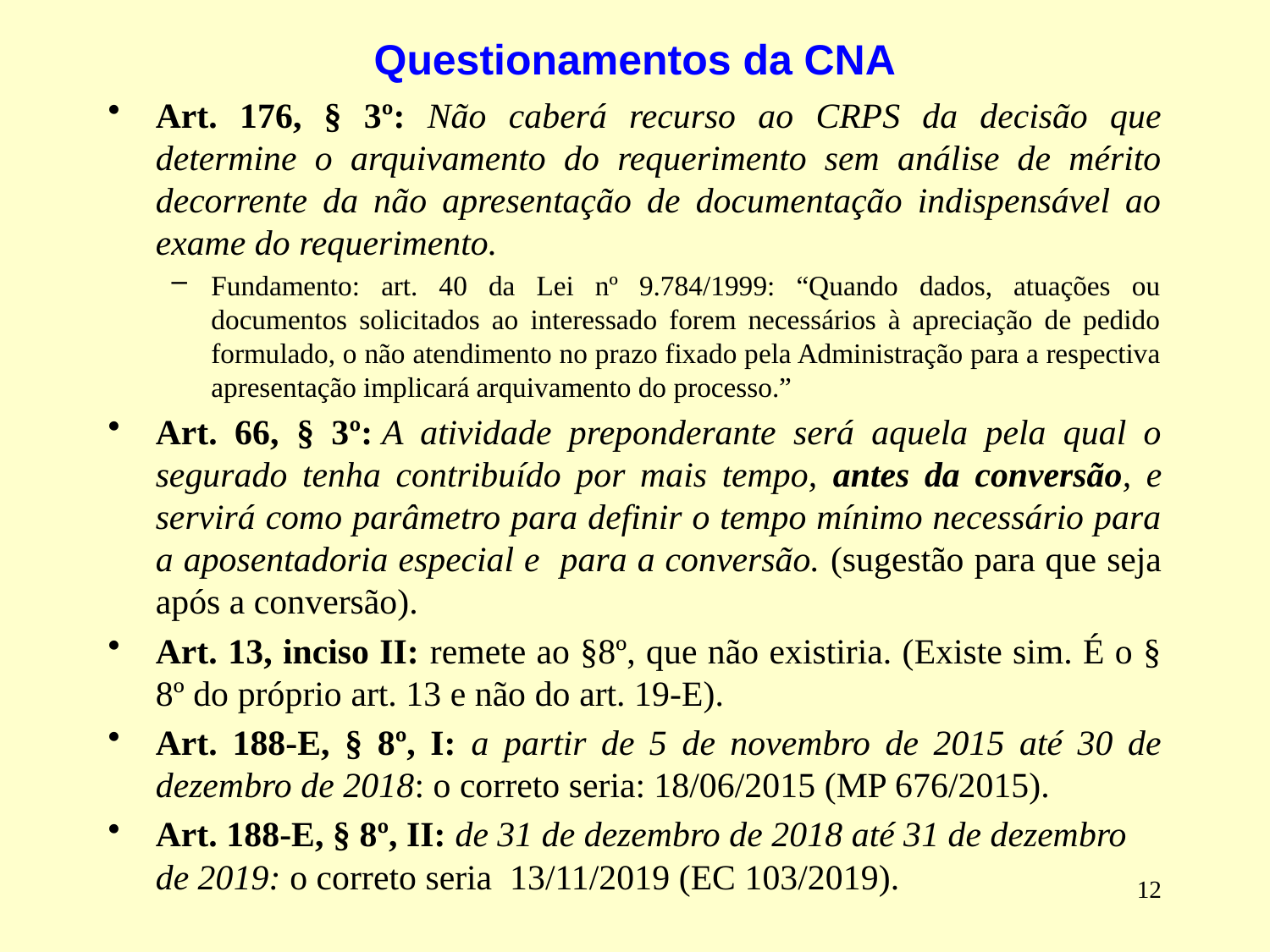

# Questionamentos da CNA
Art. 176, § 3º: Não caberá recurso ao CRPS da decisão que determine o arquivamento do requerimento sem análise de mérito decorrente da não apresentação de documentação indispensável ao exame do requerimento.
Fundamento: art. 40 da Lei nº 9.784/1999: “Quando dados, atuações ou documentos solicitados ao interessado forem necessários à apreciação de pedido formulado, o não atendimento no prazo fixado pela Administração para a respectiva apresentação implicará arquivamento do processo.”
Art. 66, § 3º: A atividade preponderante será aquela pela qual o segurado tenha contribuído por mais tempo, antes da conversão, e servirá como parâmetro para definir o tempo mínimo necessário para a aposentadoria especial e  para a conversão. (sugestão para que seja após a conversão).
Art. 13, inciso II: remete ao §8º, que não existiria. (Existe sim. É o § 8º do próprio art. 13 e não do art. 19-E).
Art. 188-E, § 8º, I: a partir de 5 de novembro de 2015 até 30 de dezembro de 2018: o correto seria: 18/06/2015 (MP 676/2015).
Art. 188-E, § 8º, II: de 31 de dezembro de 2018 até 31 de dezembro de 2019: o correto seria  13/11/2019 (EC 103/2019).

12